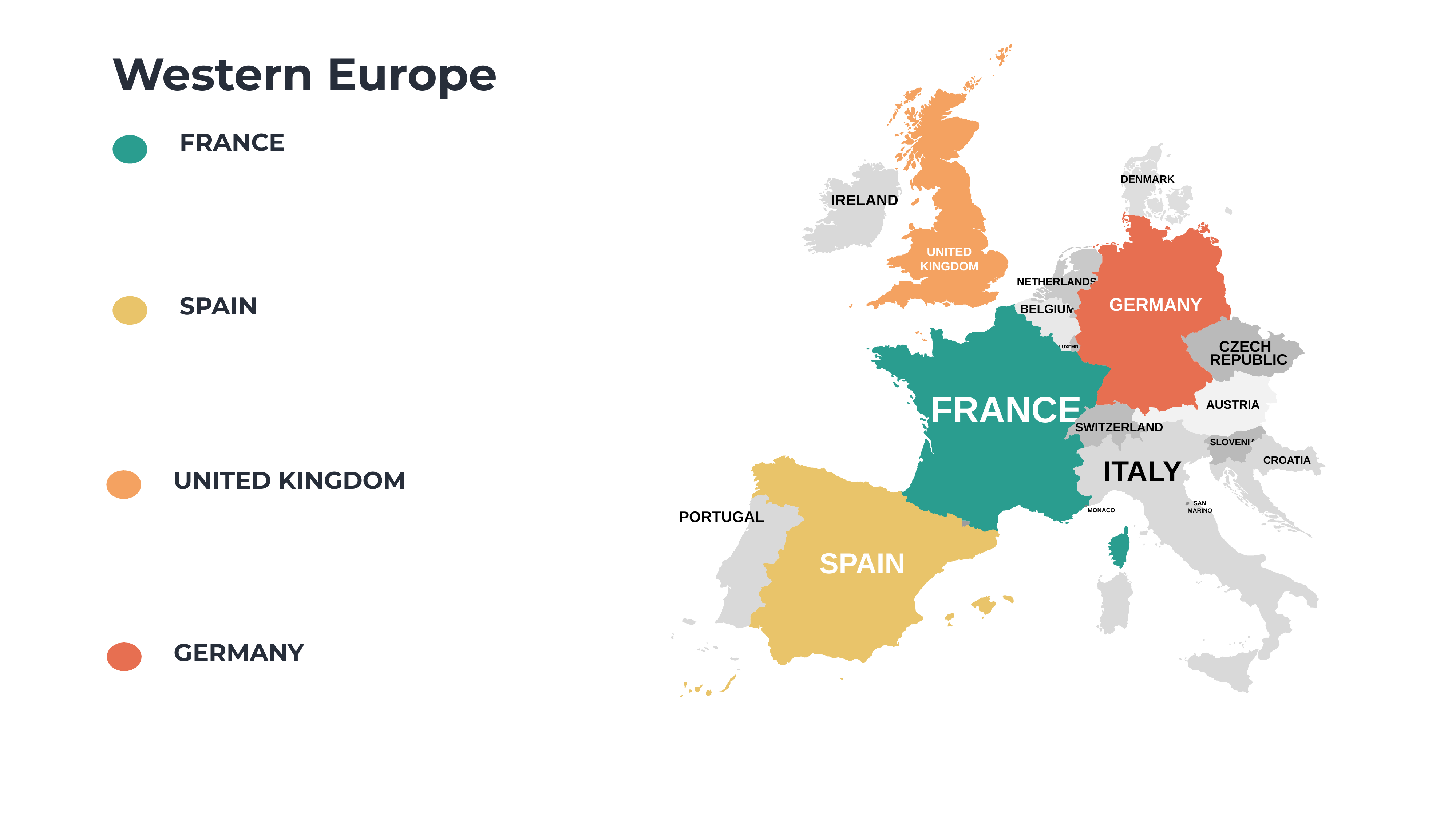

Western Europe

FRANCE

SPAIN

UNITED KINGDOM

GERMANY

DENMARK
IRELAND

UNITED
KINGDOM

NETHERLANDS
GERMANY

BELGIUM

CZECH
LUXEMBURG
REPUBLIC

FRANCE
AUSTRIA

LICHTENSTEIN

SWITZERLAND

SLOVENIA
ITALY
CROATIA

SAN
MARINO

MONACO
PORTUGAL
ANDORRA

SPAIN